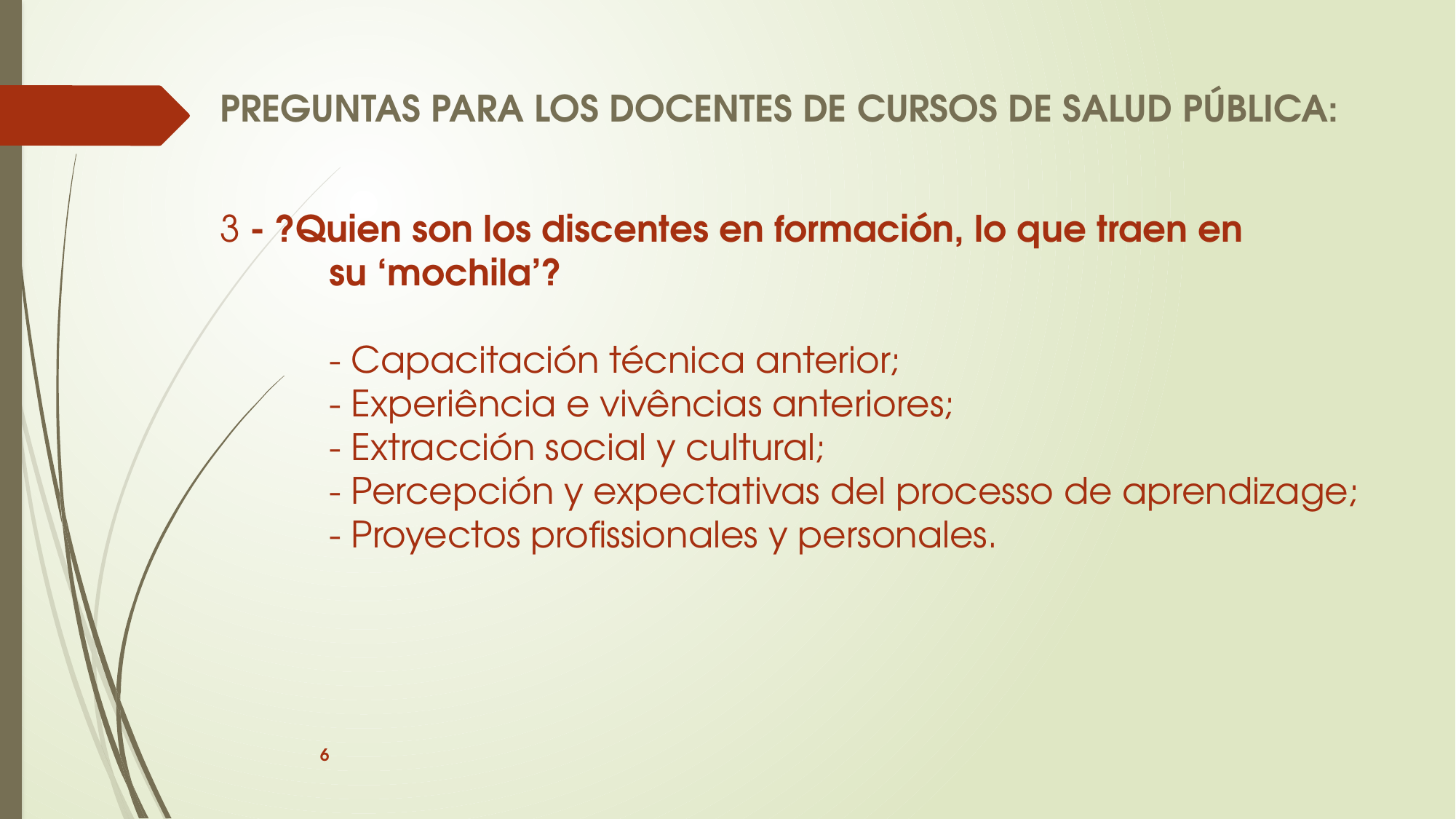

PREGUNTAS PARA LOS DOCENTES DE CURSOS DE SALUD PÚBLICA:

3 - ?Quien son los discentes en formación, lo que traen en
	su ‘mochila’?

	- Capacitación técnica anterior;
	- Experiência e vivências anteriores;
	- Extracción social y cultural;
	- Percepción y expectativas del processo de aprendizage;
	- Proyectos profissionales y personales.
6